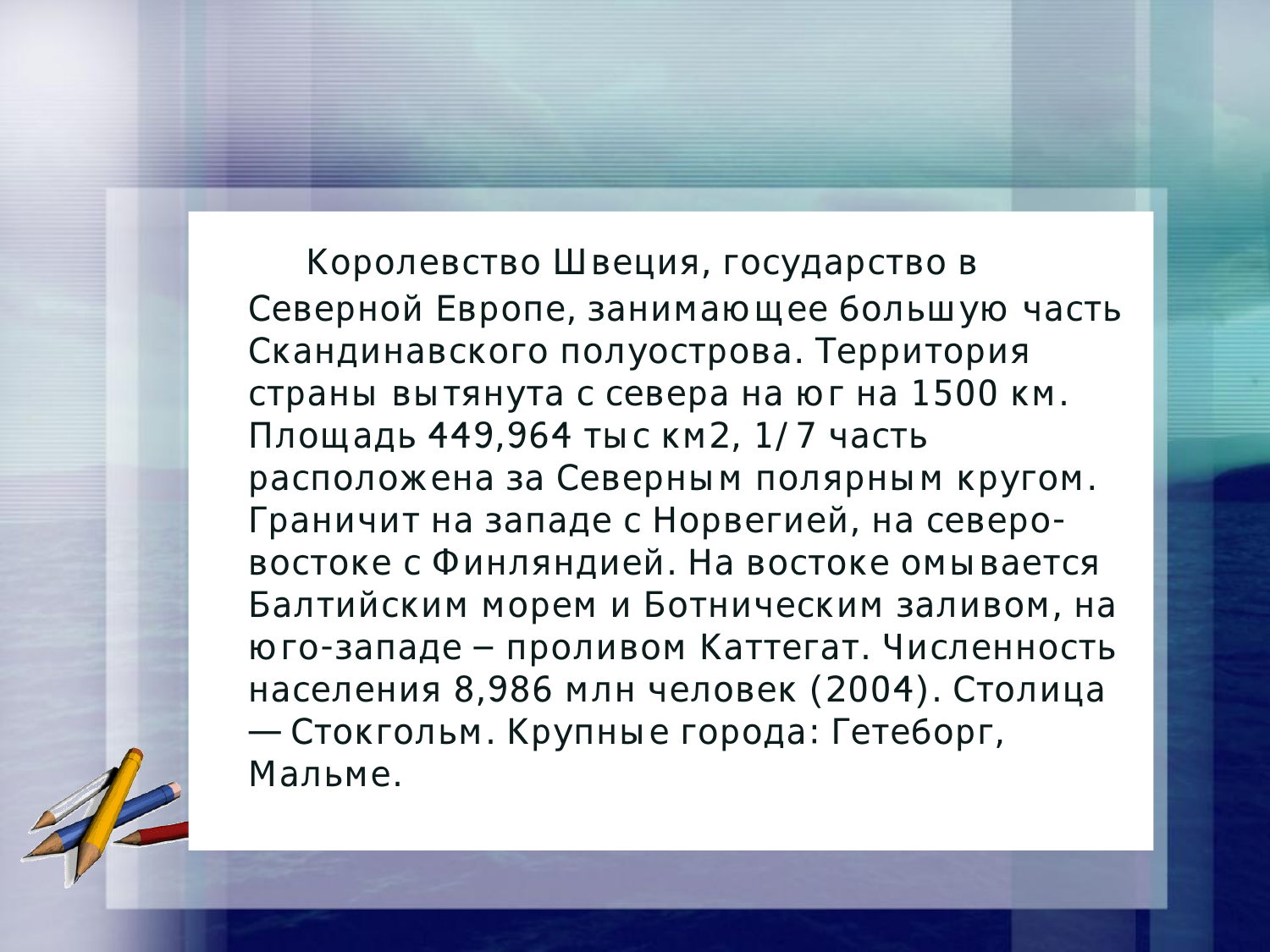

#
      Королевство Швеция, государство в Северной Европе, занимающее большую часть Скандинавского полуострова. Территория страны вытянута с севера на юг на 1500 км. Площадь 449,964 тыс км2, 1/7 часть расположена за Северным полярным кругом. Граничит на западе с Норвегией, на северо-востоке с Финляндией. На востоке омывается Балтийским морем и Ботническим заливом, на юго-западе – проливом Каттегат. Численность населения 8,986 млн человек (2004). Столица — Стокгольм. Крупные города: Гетеборг, Мальме.